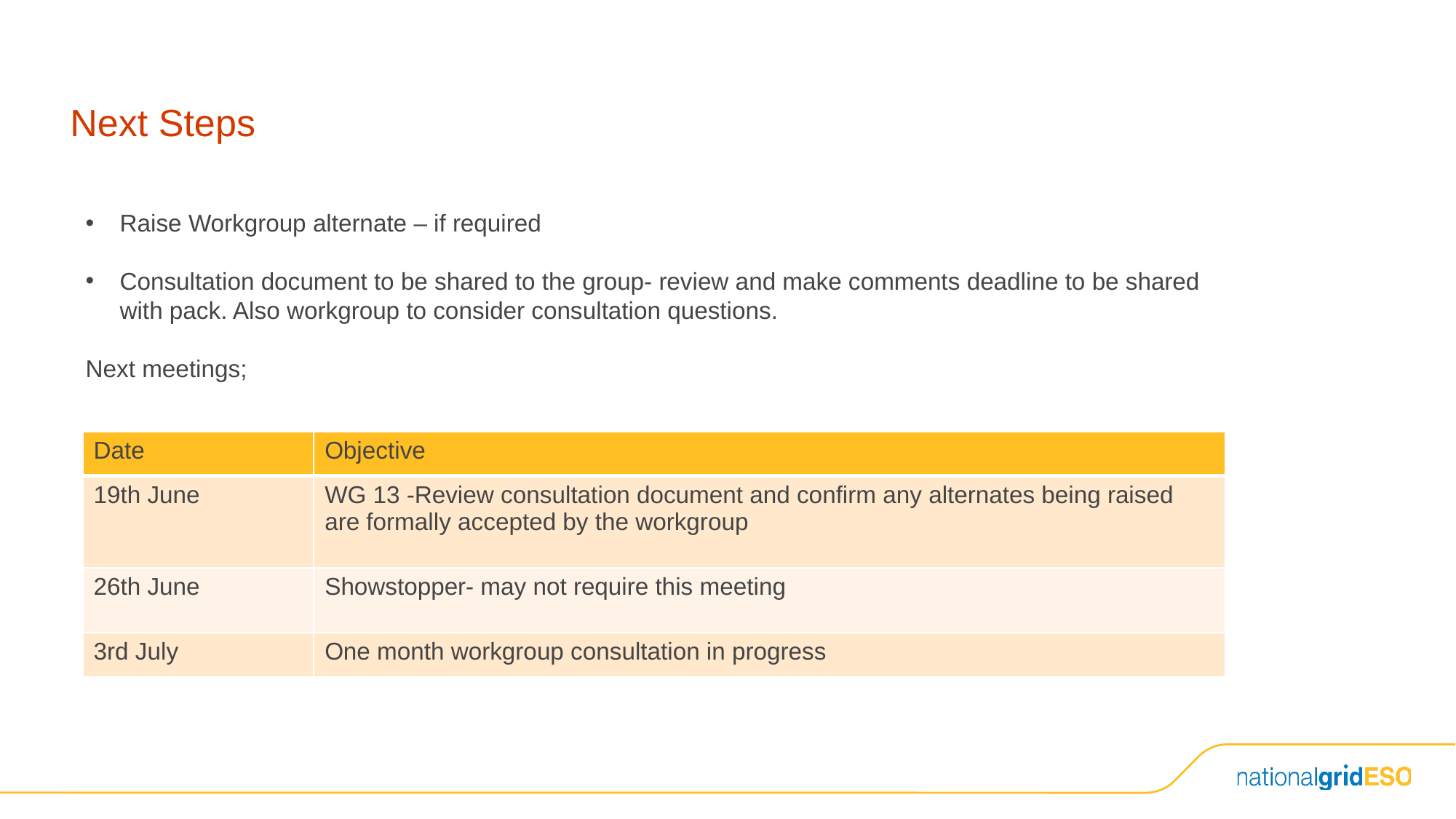

# Next Steps
Raise Workgroup alternate – if required

Consultation document to be shared to the group- review and make comments deadline to be shared with pack. Also workgroup to consider consultation questions.

Next meetings;

| Date | Objective |
| --- | --- |
| 19th June | WG 13 -Review consultation document and confirm any alternates being raised are formally accepted by the workgroup |
| 26th June | Showstopper- may not require this meeting |
| 3rd July | One month workgroup consultation in progress |